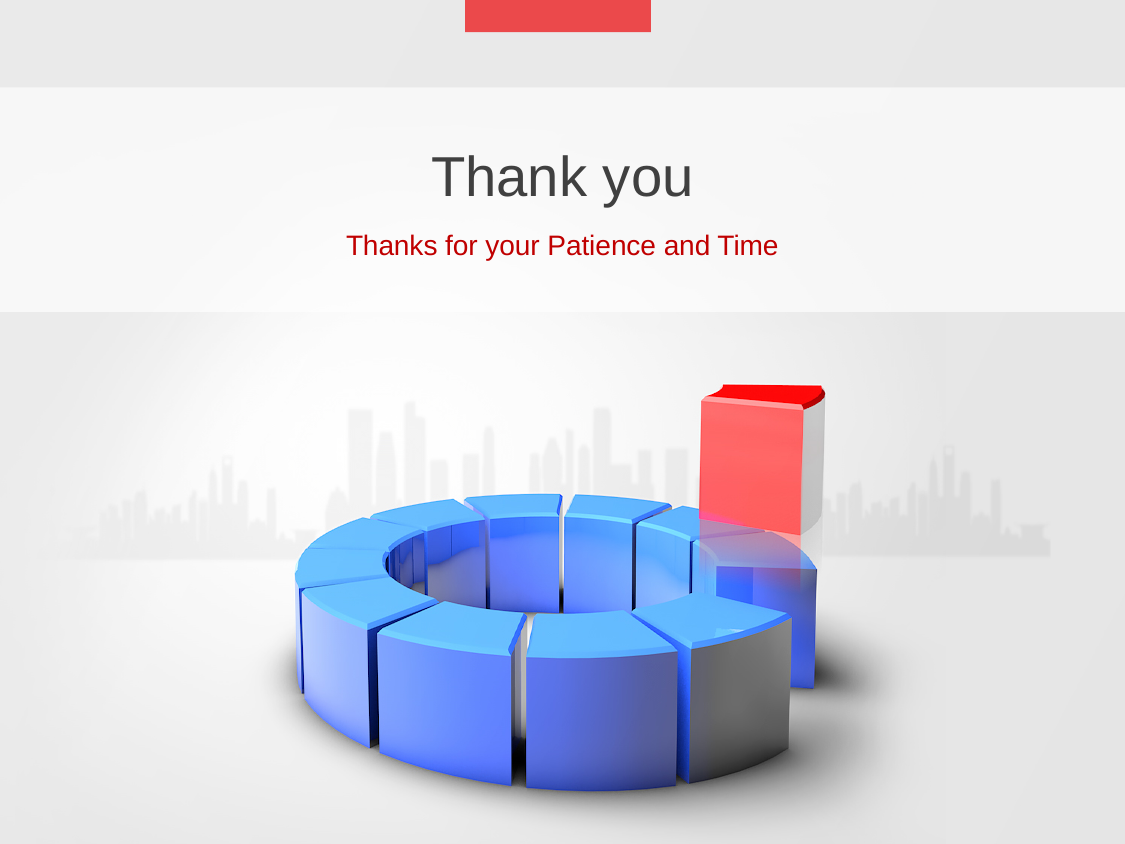

Thank you
Thanks for your Patience and Time